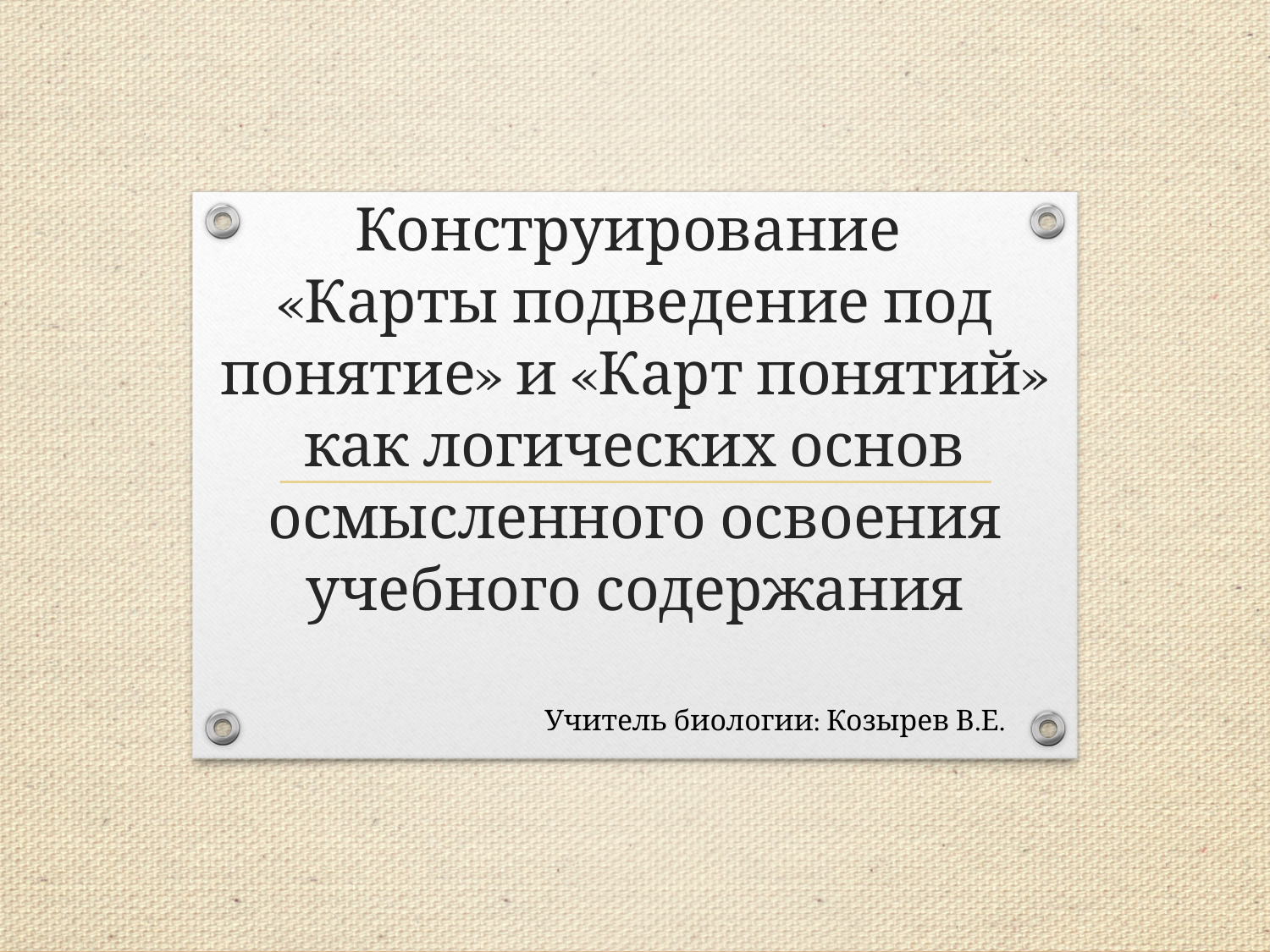

# Конструирование «Карты подведение под понятие» и «Карт понятий» как логических основ осмысленного освоения учебного содержания
Учитель биологии: Козырев В.Е.